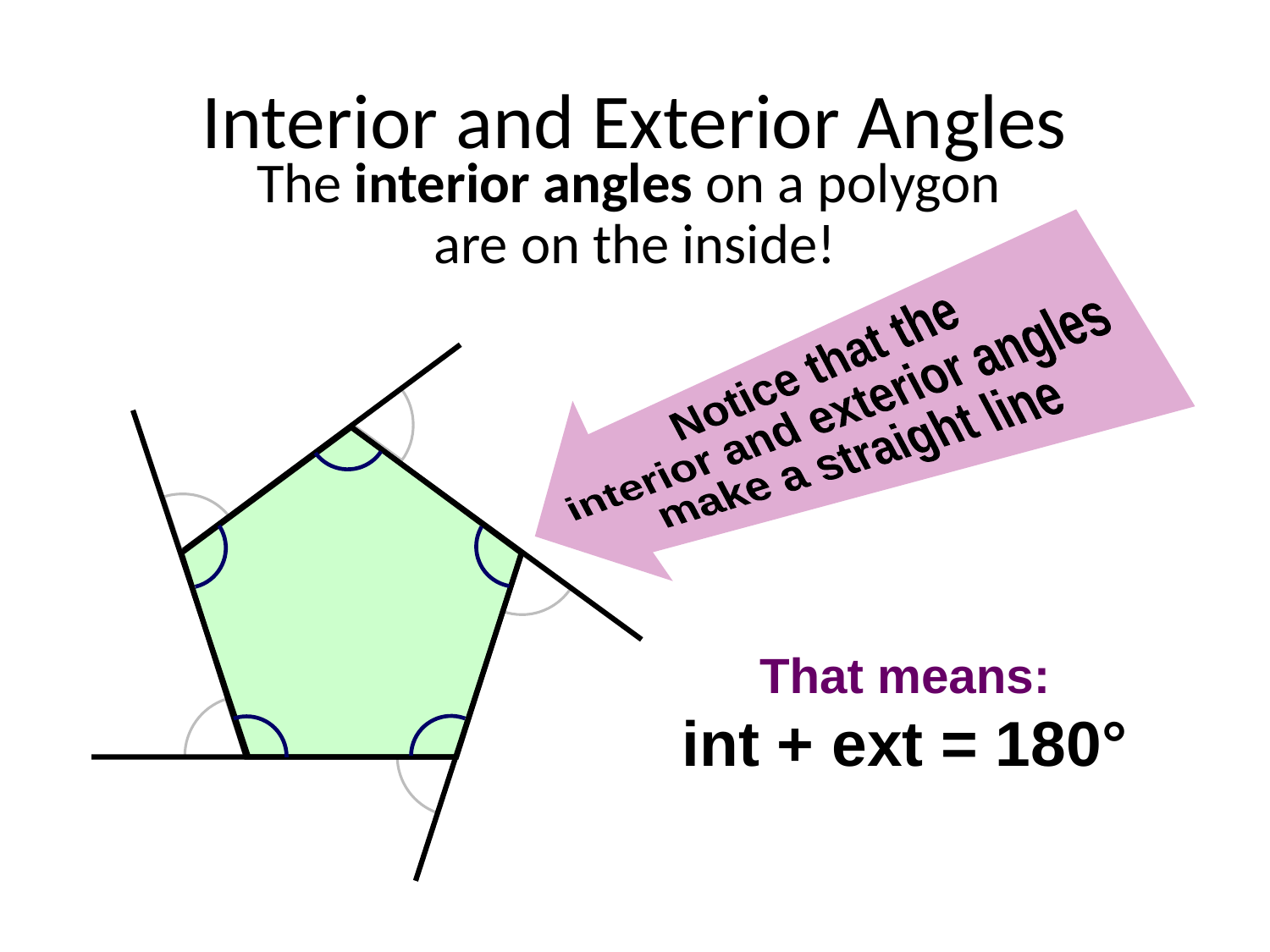

# Interior and Exterior Angles
The interior angles on a polygon
are on the inside!

Notice that the
interior and exterior angles
make a straight line

That means:
int + ext = 180°